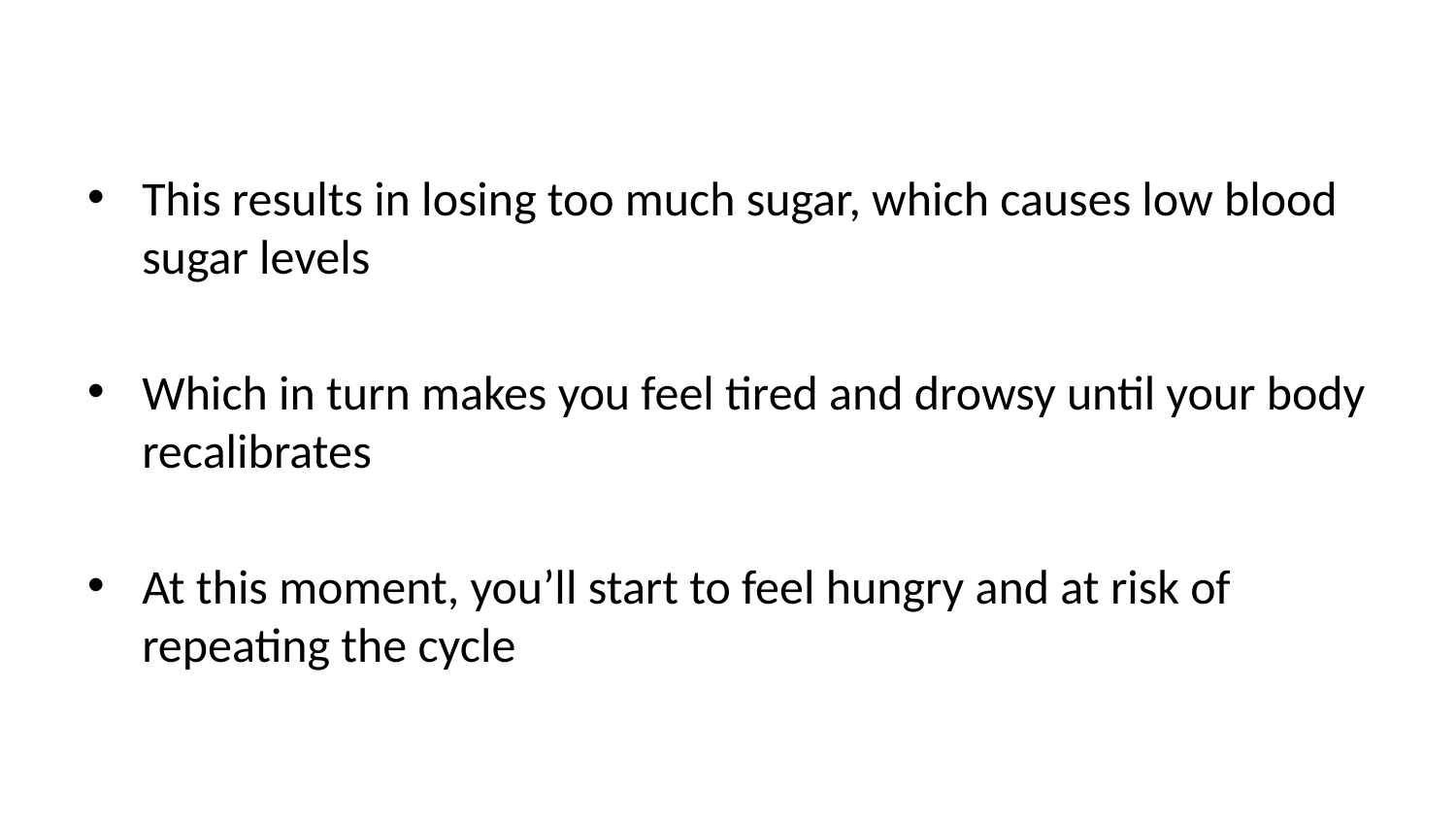

This results in losing too much sugar, which causes low blood sugar levels

Which in turn makes you feel tired and drowsy until your body recalibrates

At this moment, you’ll start to feel hungry and at risk of repeating the cycle